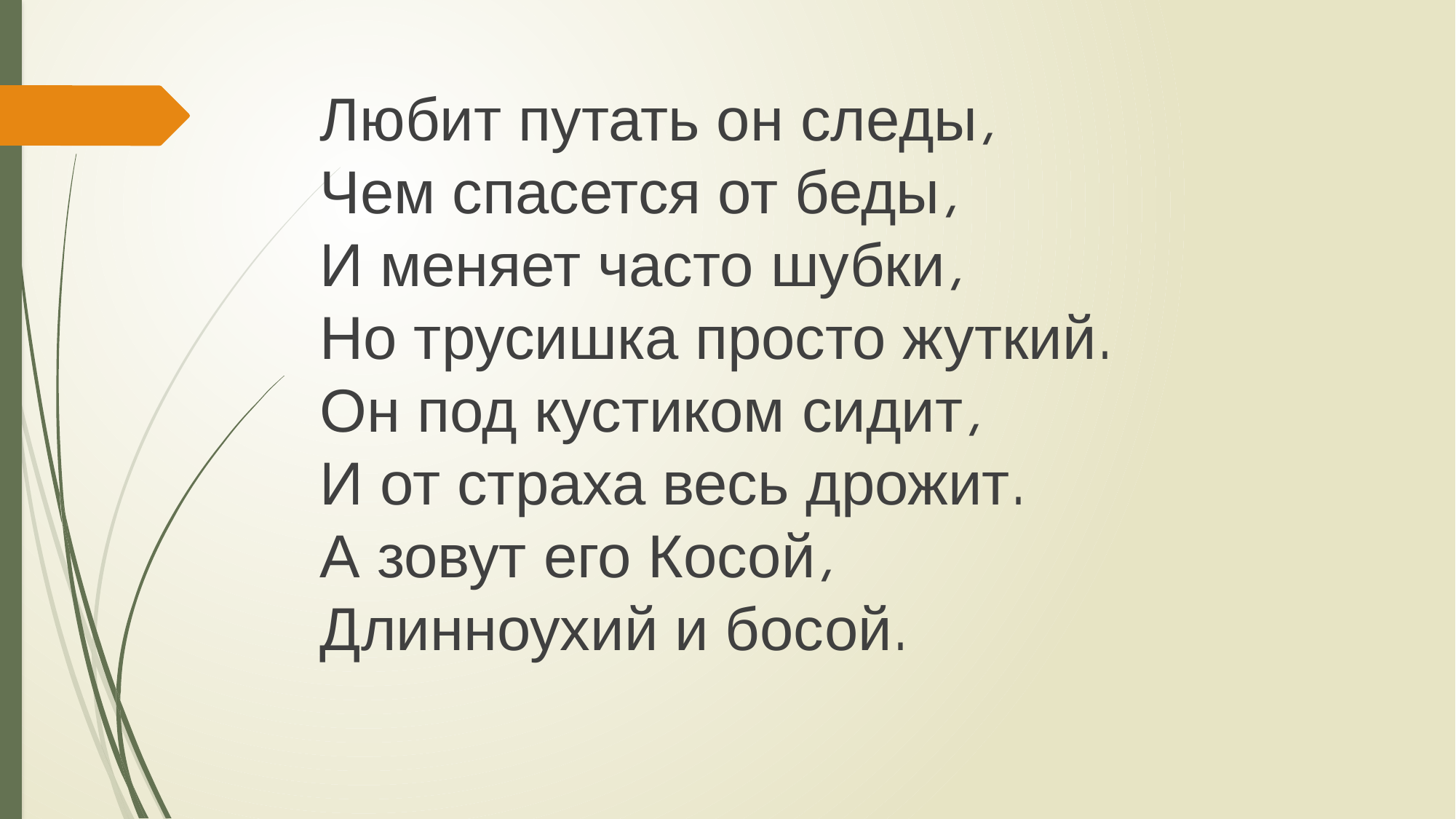

Любит путать он следы,
Чем спасется от беды,
И меняет часто шубки,
Но трусишка просто жуткий.
Он под кустиком сидит,
И от страха весь дрожит.
А зовут его Косой,
Длинноухий и босой.
#